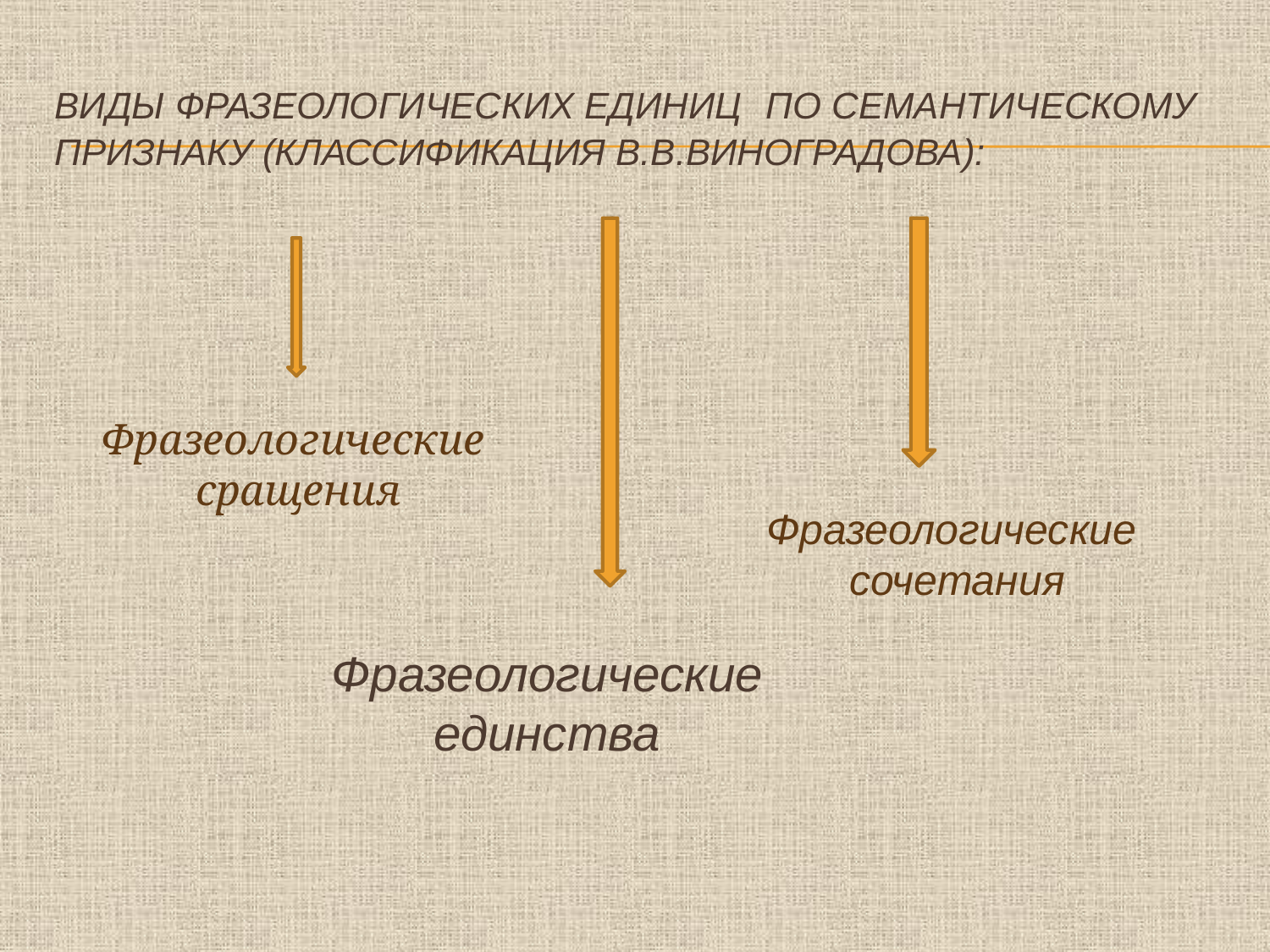

# Виды фразеологических единиц  по семантическому признаку (классификация В.В.Виноградова):

Фразеологические
 сращения
Фразеологические
 сочетания
Фразеологические единства